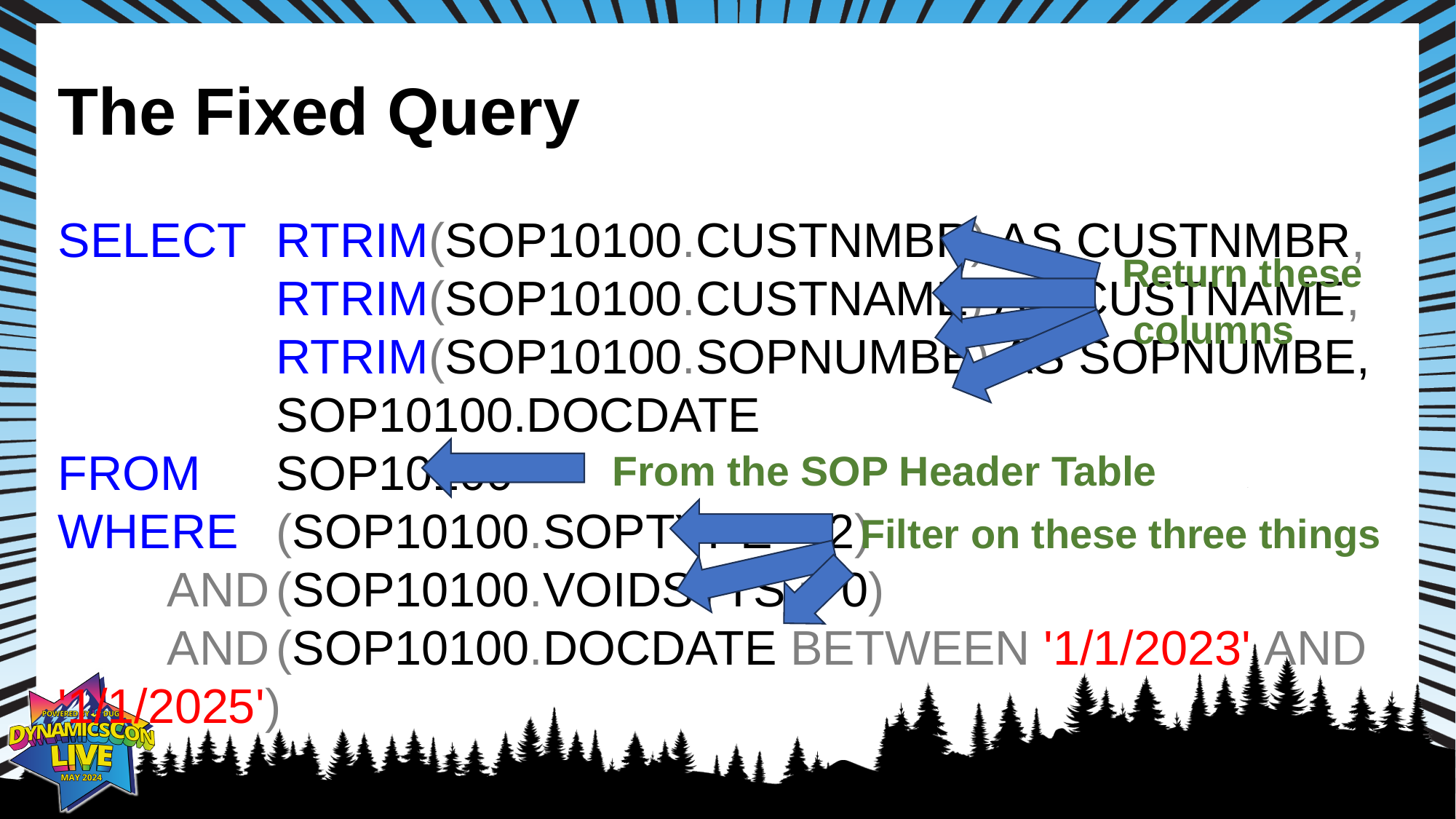

# The Fixed Query
SELECT	RTRIM(SOP10100.CUSTNMBR) AS CUSTNMBR,
		RTRIM(SOP10100.CUSTNAME) AS CUSTNAME,
		RTRIM(SOP10100.SOPNUMBE) AS SOPNUMBE,
		SOP10100.DOCDATE
FROM	SOP10100
WHERE	(SOP10100.SOPTYPE = 2)
	AND	(SOP10100.VOIDSTTS = 0)
	AND	(SOP10100.DOCDATE BETWEEN '1/1/2023' AND '1/1/2025')

Return these
 columns

From the SOP Header Table

Filter on these three things